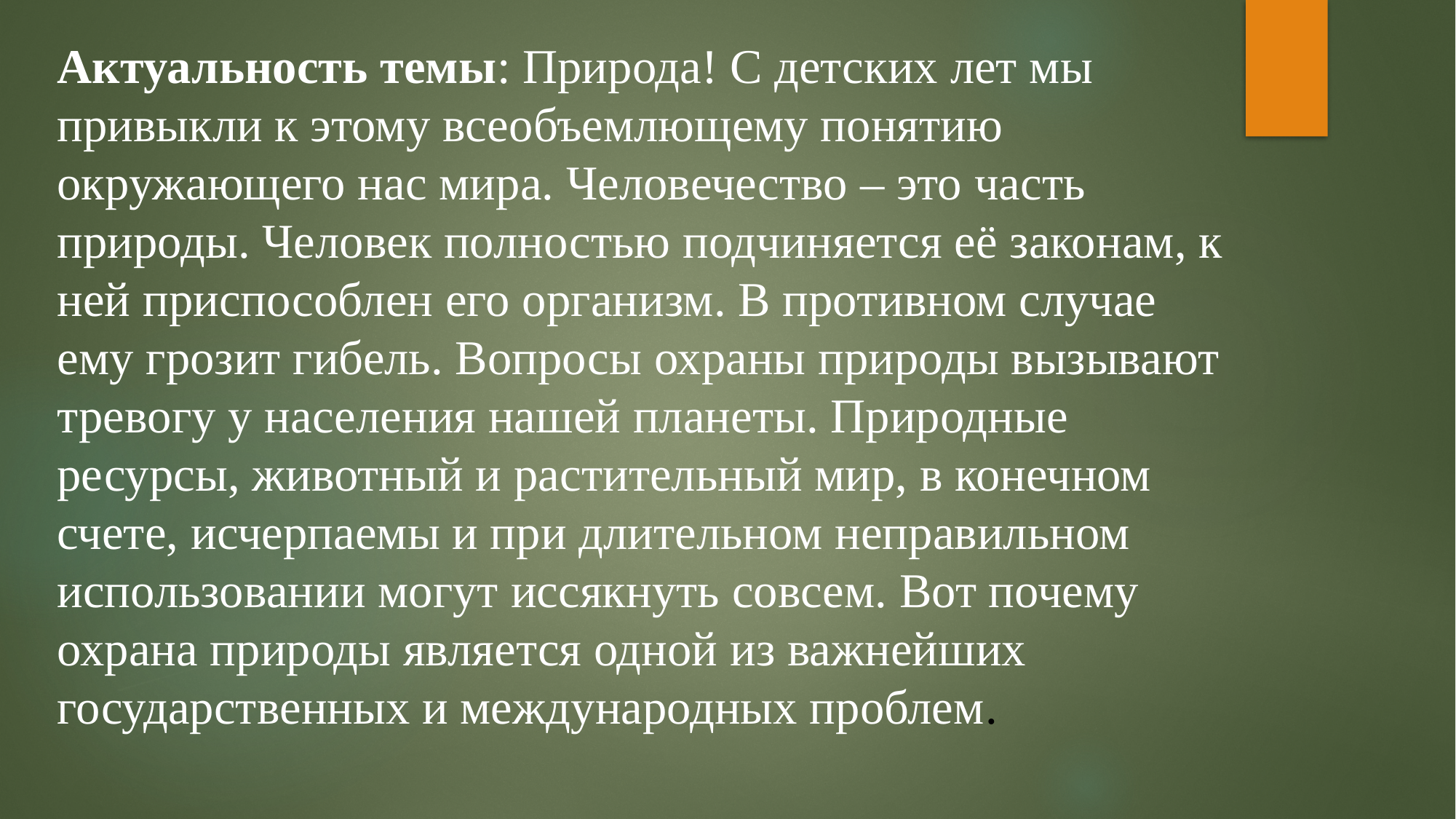

Актуальность темы: Природа! С детских лет мы привыкли к этому всеобъемлющему понятию окружающего нас мира. Человечество – это часть природы. Человек полностью подчиняется её законам, к ней приспособлен его организм. В противном случае ему грозит гибель. Вопросы охраны природы вызывают тревогу у населения нашей планеты. Природные ресурсы, животный и растительный мир, в конечном счете, исчерпаемы и при длительном неправильном использовании могут иссякнуть совсем. Вот почему охрана природы является одной из важнейших государственных и международных проблем.